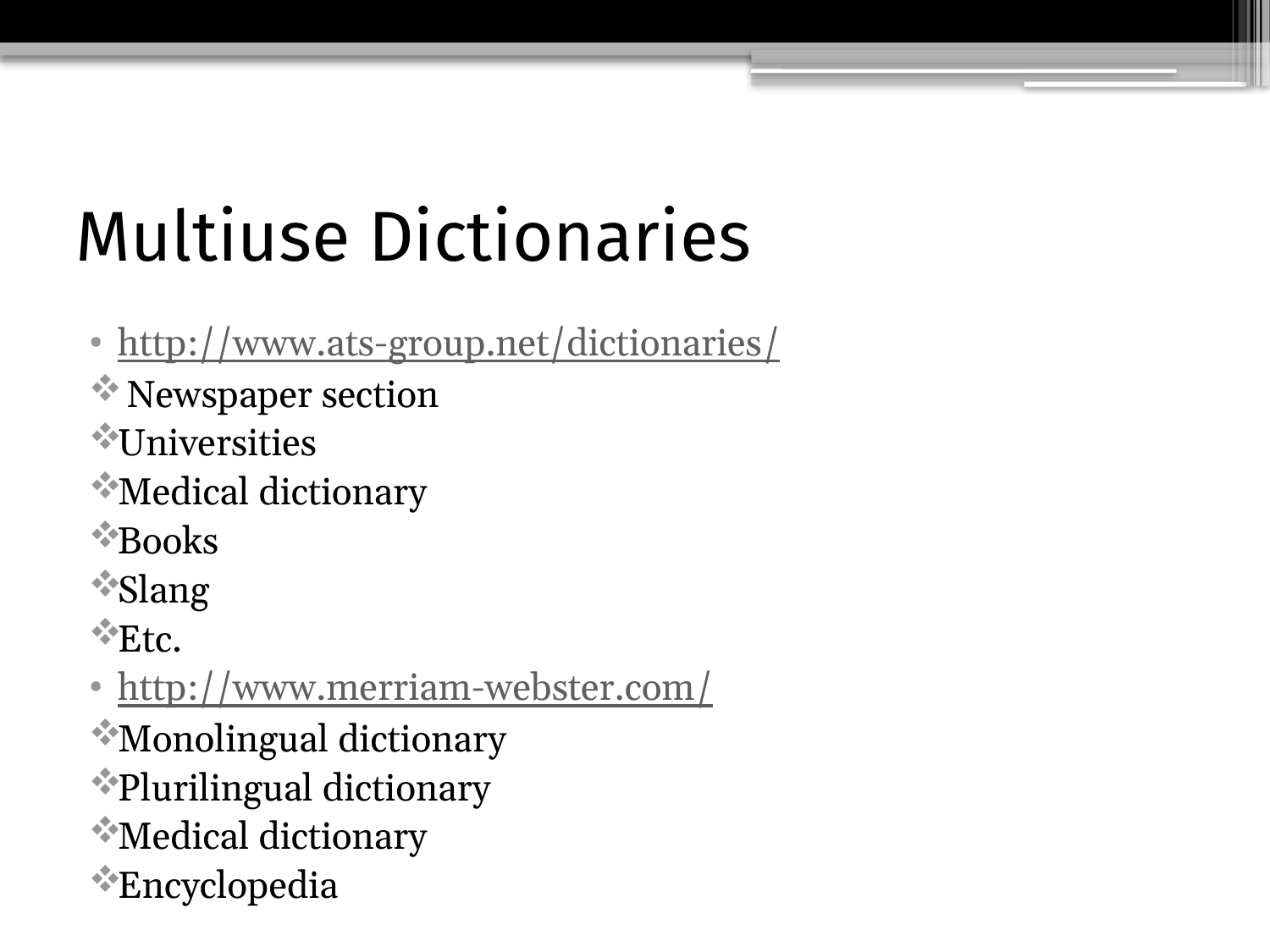

# Multiuse Dictionaries
http://www.ats-group.net/dictionaries/
 Newspaper section
Universities
Medical dictionary
Books
Slang
Etc.
http://www.merriam-webster.com/
Monolingual dictionary
Plurilingual dictionary
Medical dictionary
Encyclopedia